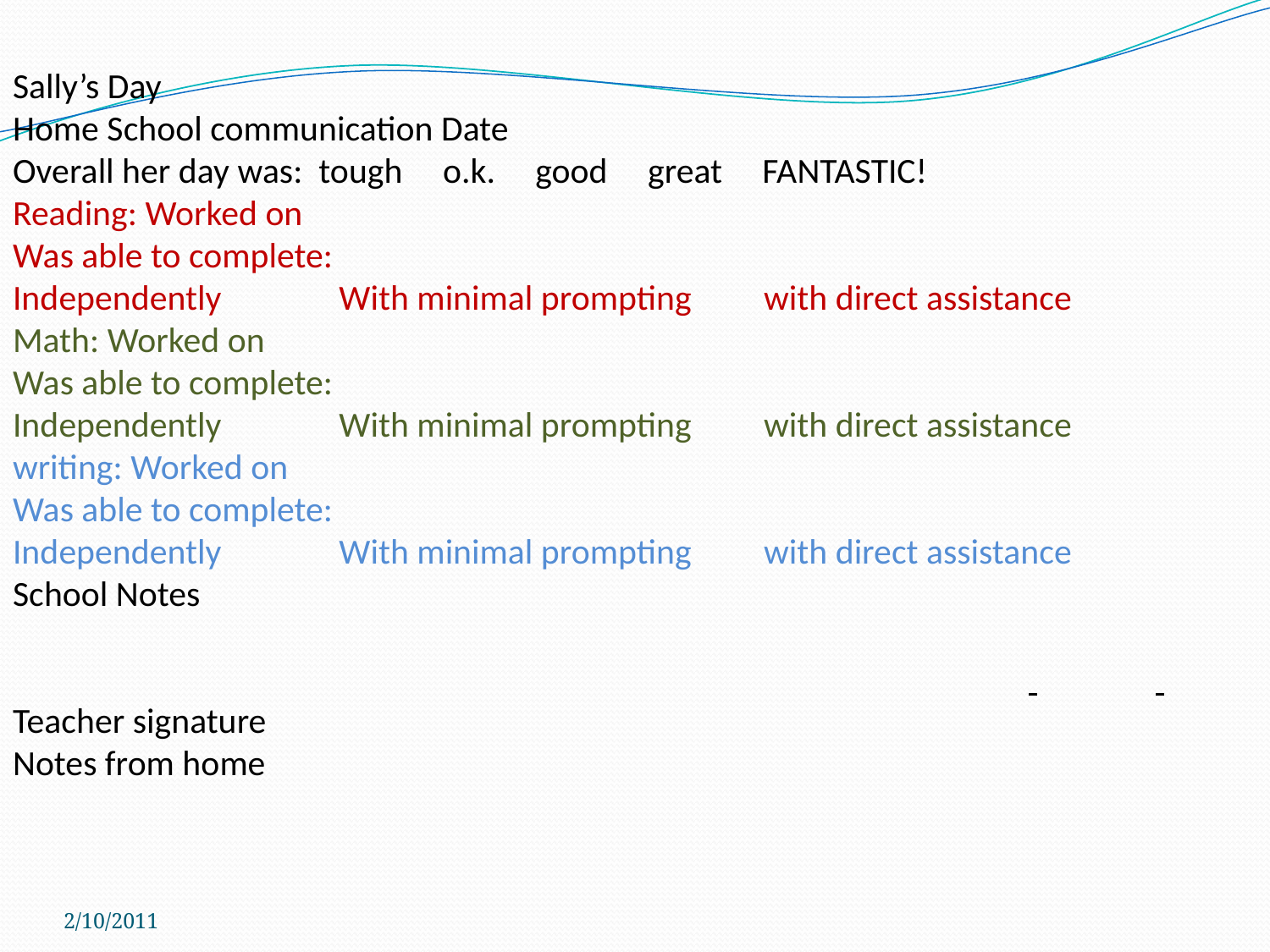

Sally’s Day
Home School communication Date
Overall her day was:  tough     o.k.     good     great     FANTASTIC!
Reading: Worked on
Was able to complete:
Independently	         With minimal prompting         with direct assistance
Math: Worked on
Was able to complete:
Independently	         With minimal prompting         with direct assistance
writing: Worked on
Was able to complete:
Independently	         With minimal prompting         with direct assistance
School Notes 																									 	  Teacher signature
Notes from home
2/10/2011